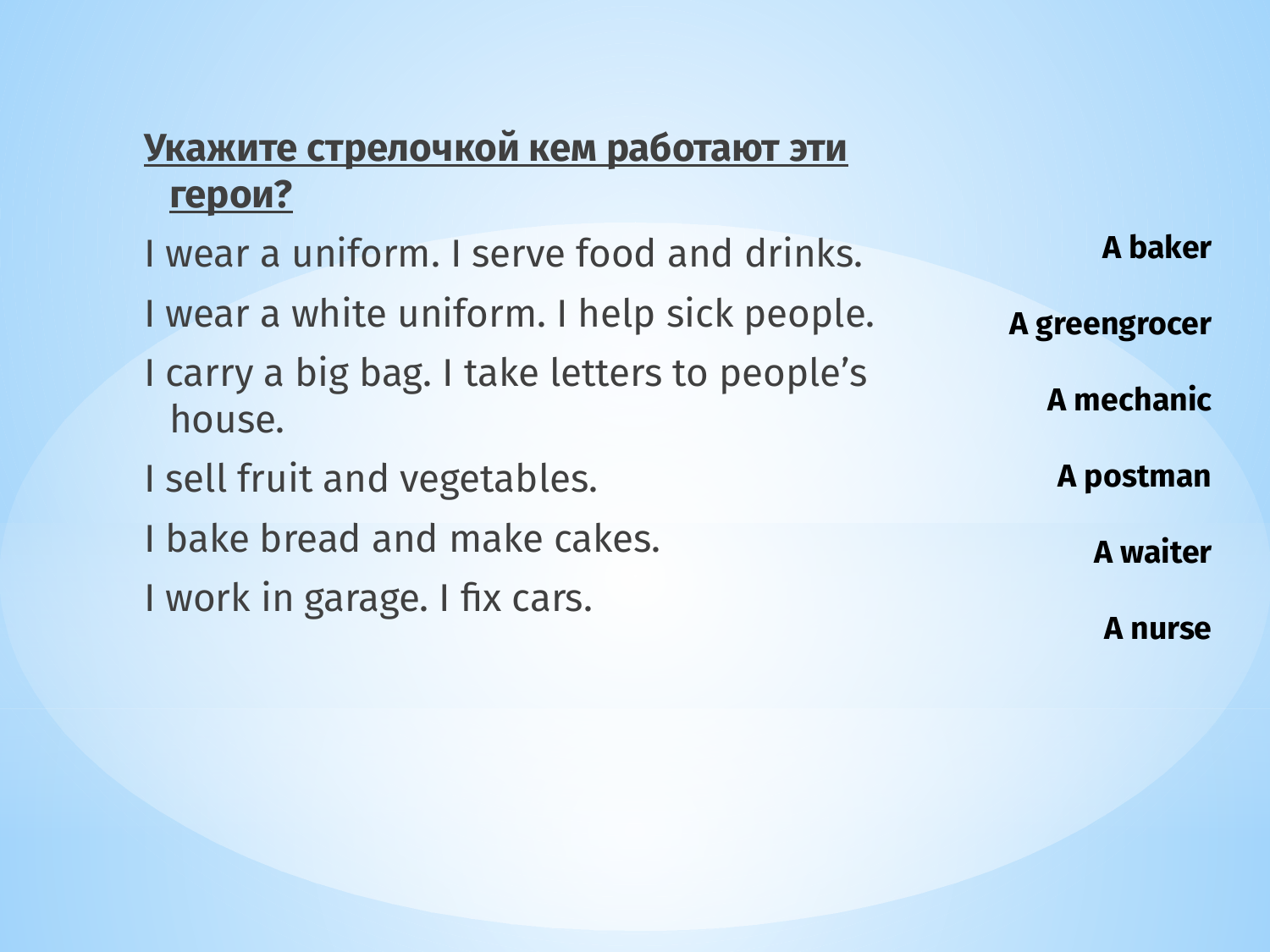

# A baker A greengrocer A mechanic A postman A waiter A nurse
Укажите стрелочкой кем работают эти герои?
I wear a uniform. I serve food and drinks.
I wear a white uniform. I help sick people.
I carry a big bag. I take letters to people’s house.
I sell fruit and vegetables.
I bake bread and make cakes.
I work in garage. I fix cars.